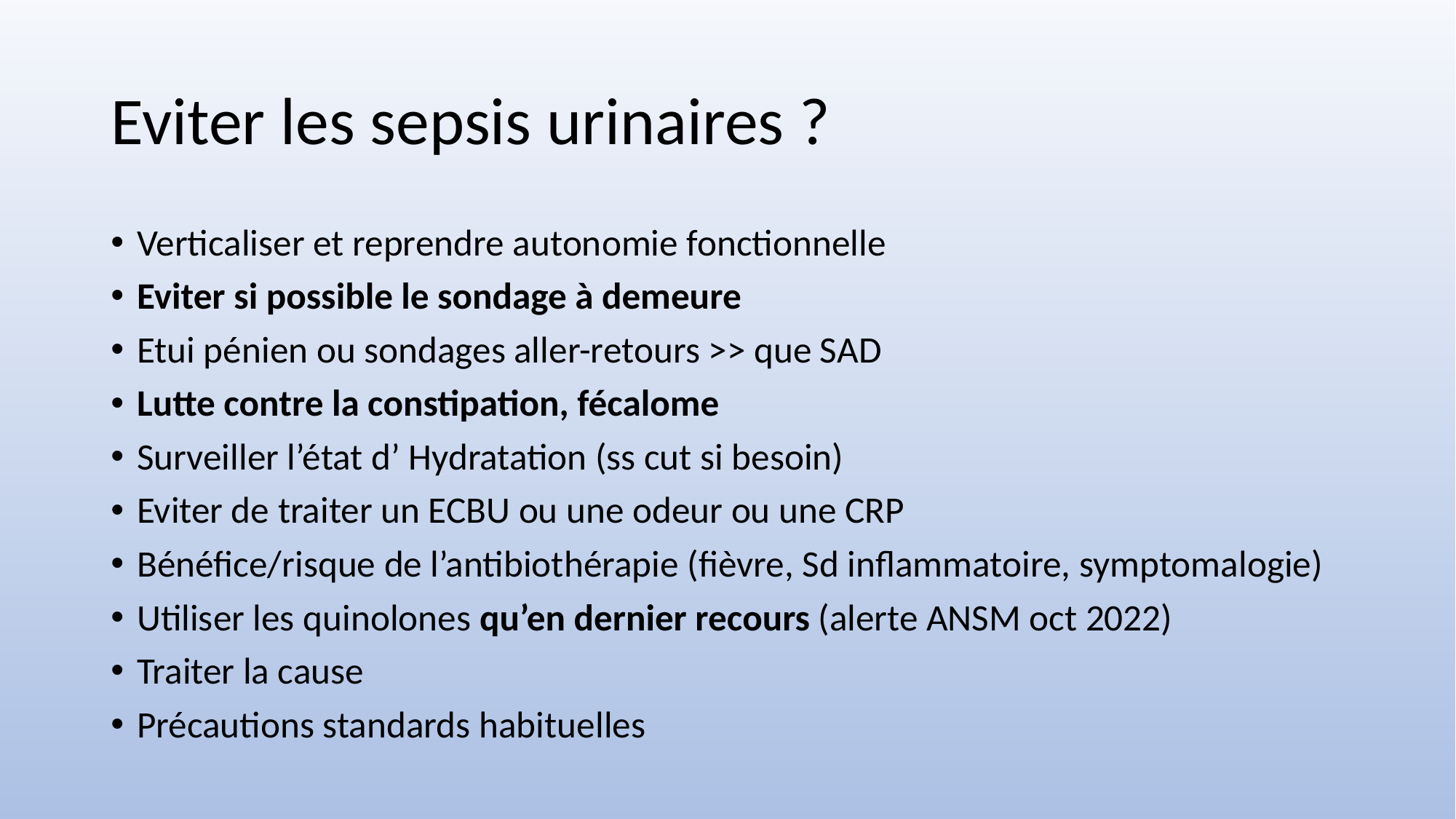

# Eviter les sepsis urinaires ?
Verticaliser et reprendre autonomie fonctionnelle
Eviter si possible le sondage à demeure
Etui pénien ou sondages aller-retours >> que SAD
Lutte contre la constipation, fécalome
Surveiller l’état d’ Hydratation (ss cut si besoin)
Eviter de traiter un ECBU ou une odeur ou une CRP
Bénéfice/risque de l’antibiothérapie (fièvre, Sd inflammatoire, symptomalogie)
Utiliser les quinolones qu’en dernier recours (alerte ANSM oct 2022)
Traiter la cause
Précautions standards habituelles